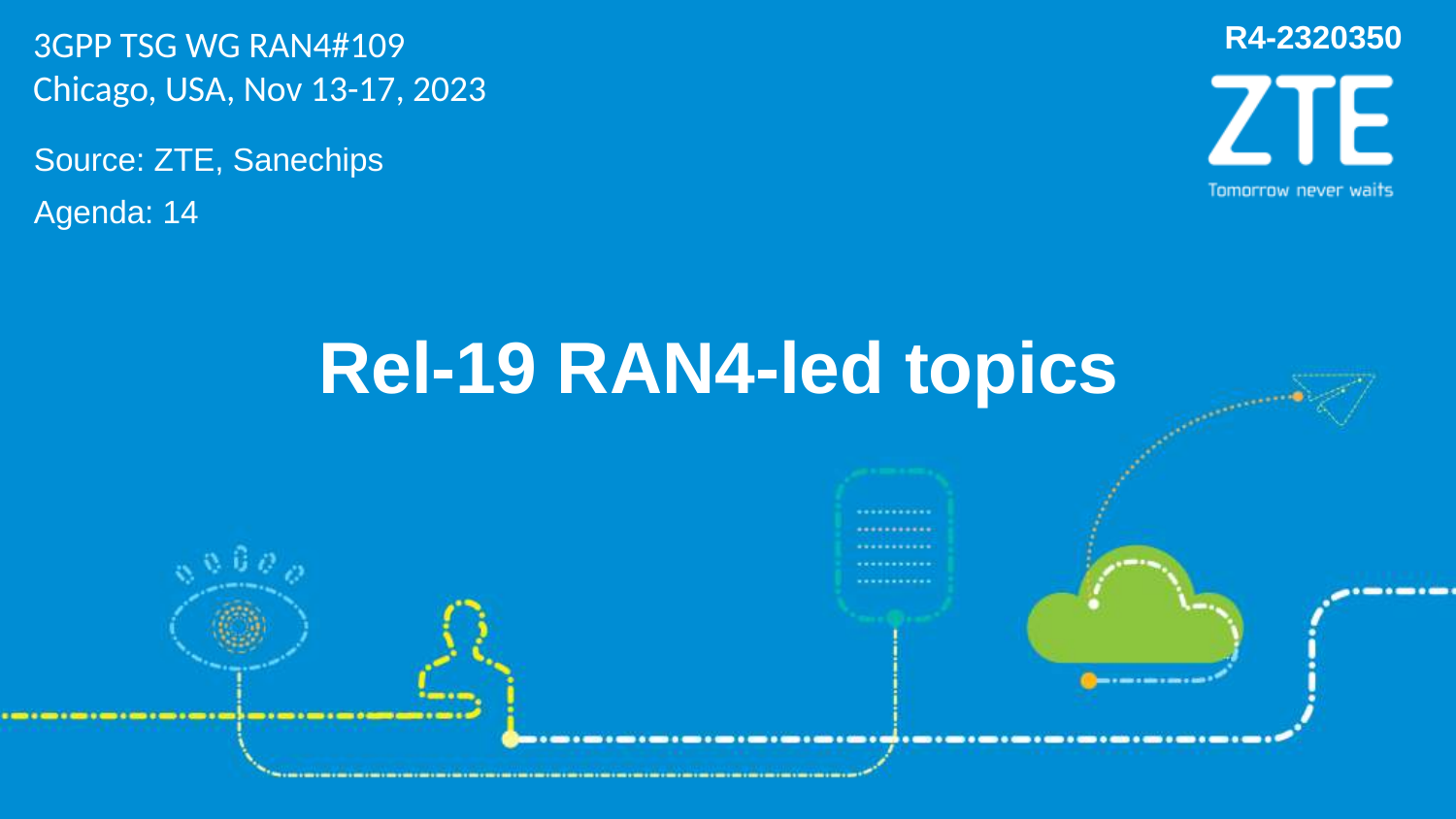

R4-2320350
3GPP TSG WG RAN4#109
Chicago, USA, Nov 13-17, 2023
Source: ZTE, Sanechips
Agenda: 14

Rel-19 RAN4-led topics